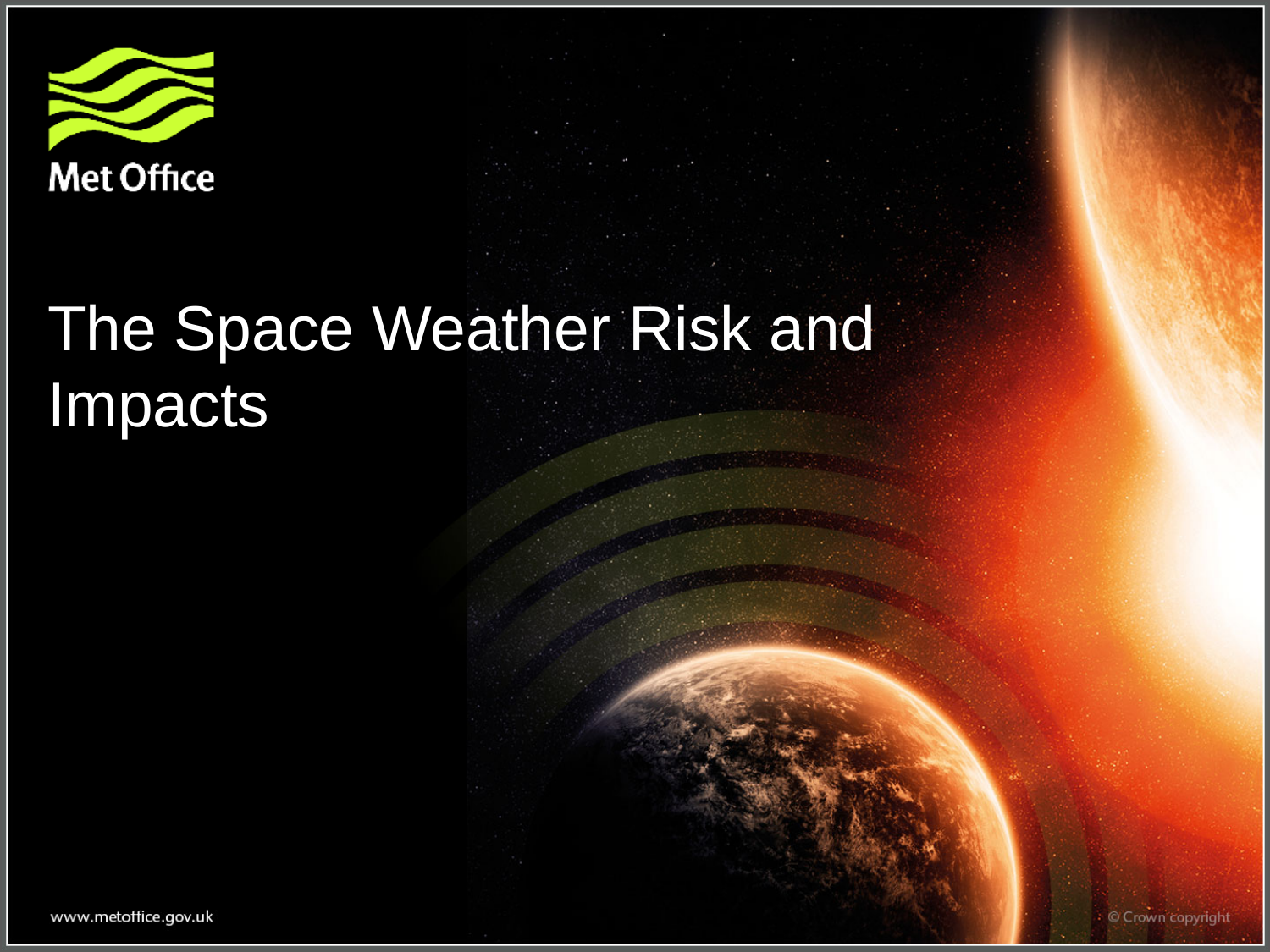

# The Space Weather Risk and Impacts